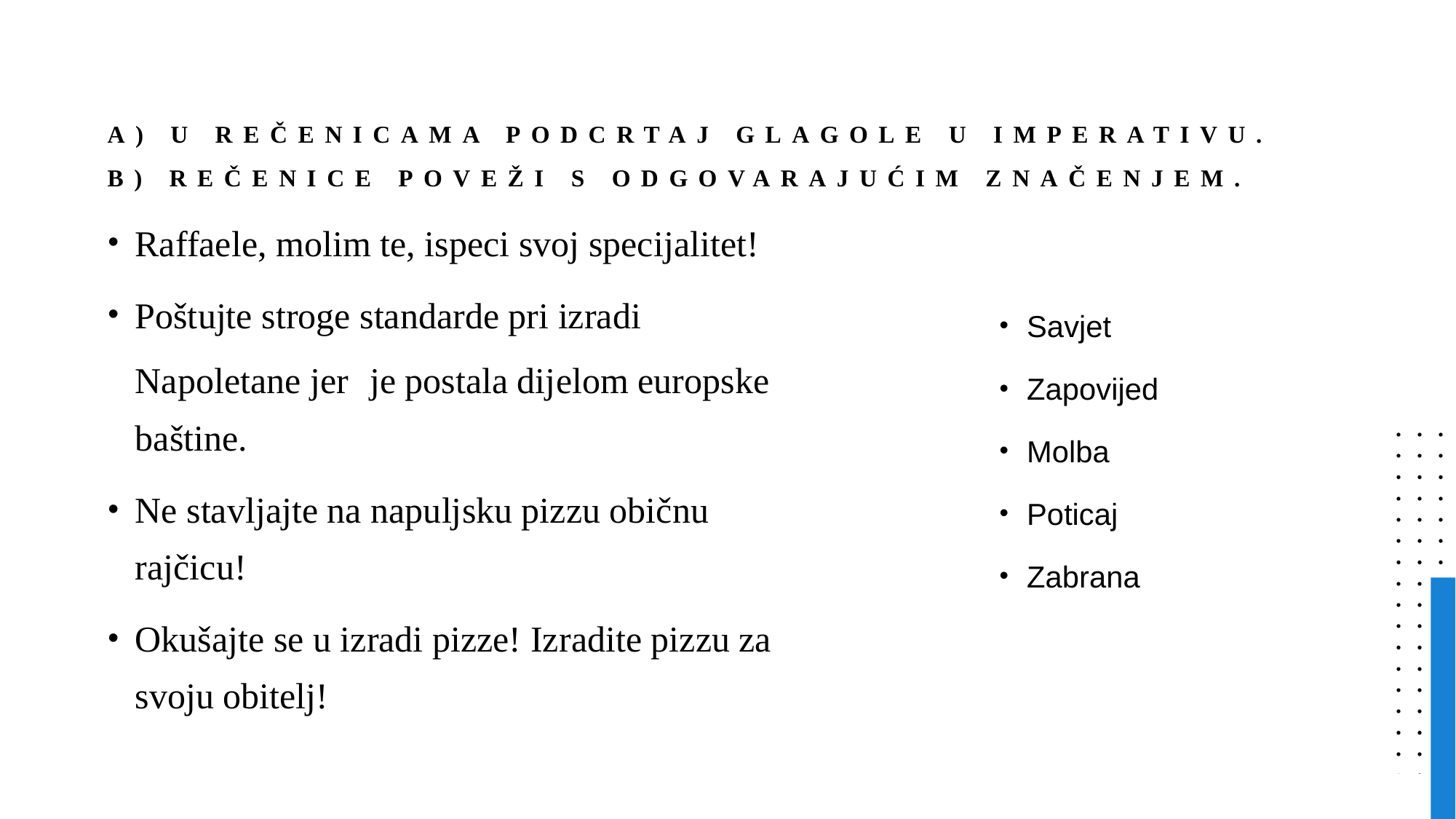

# a) U rečenicama podcrtaj glagole u imperativu. b) Rečenice poveži s odgovarajućim značenjem.
Raffaele, molim te, ispeci svoj specijalitet!
Poštujte stroge standarde pri izradi Napoletane jer  je postala dijelom europske baštine.
Ne stavljajte na napuljsku pizzu običnu rajčicu!
Okušajte se u izradi pizze! Izradite pizzu za svoju obitelj!
Savjet
Zapovijed
Molba
Poticaj
Zabrana